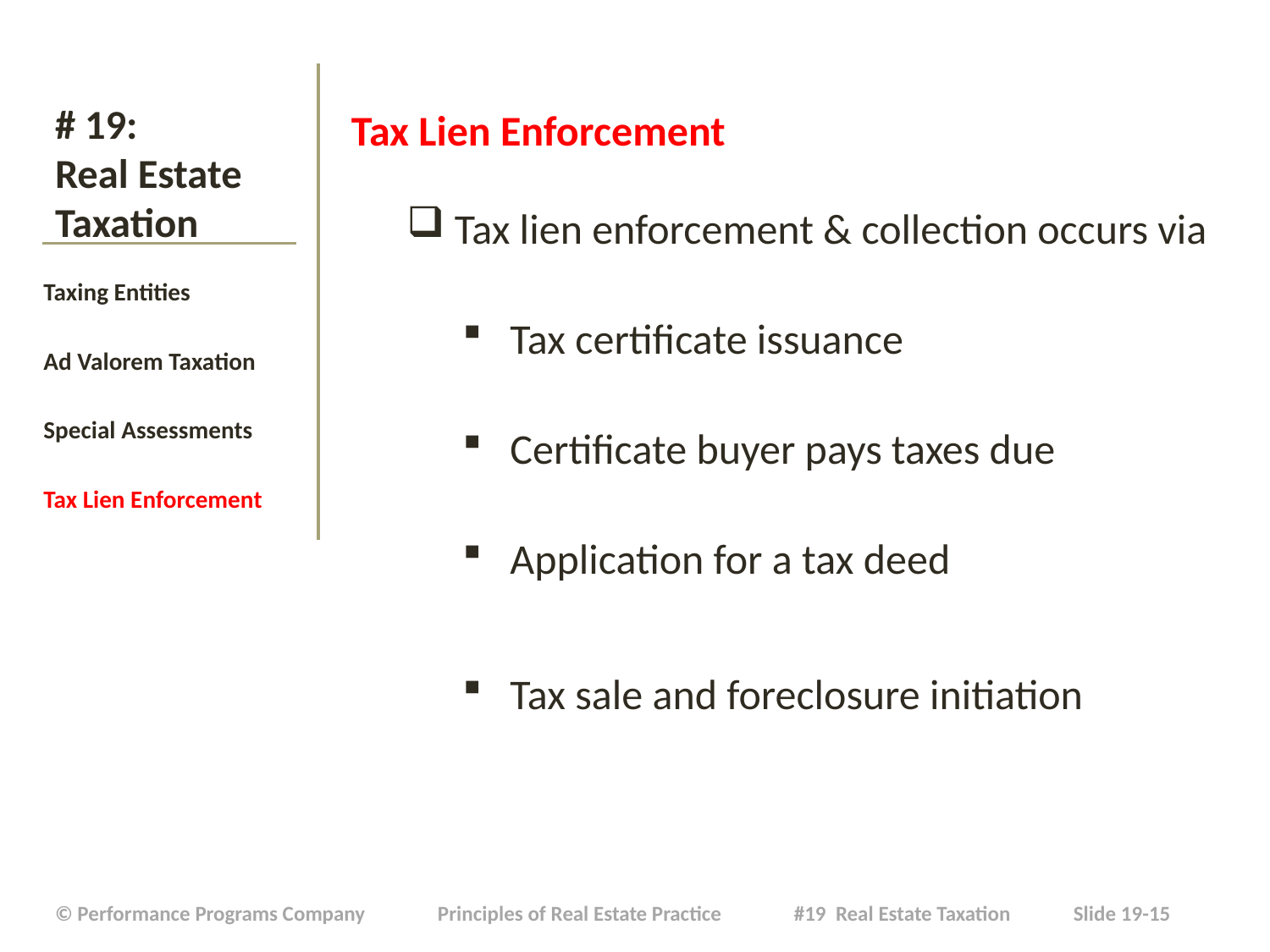

Tax Lien Enforcement

Tax lien enforcement & collection occurs via
Tax certificate issuance
Certificate buyer pays taxes due
Application for a tax deed

Tax sale and foreclosure initiation

# # 19: Real Estate Taxation

Taxing Entities

Ad Valorem Taxation

Special Assessments

Tax Lien Enforcement

| © Performance Programs Company Principles of Real Estate Practice #19 Real Estate Taxation Slide 19-15 |
| --- |